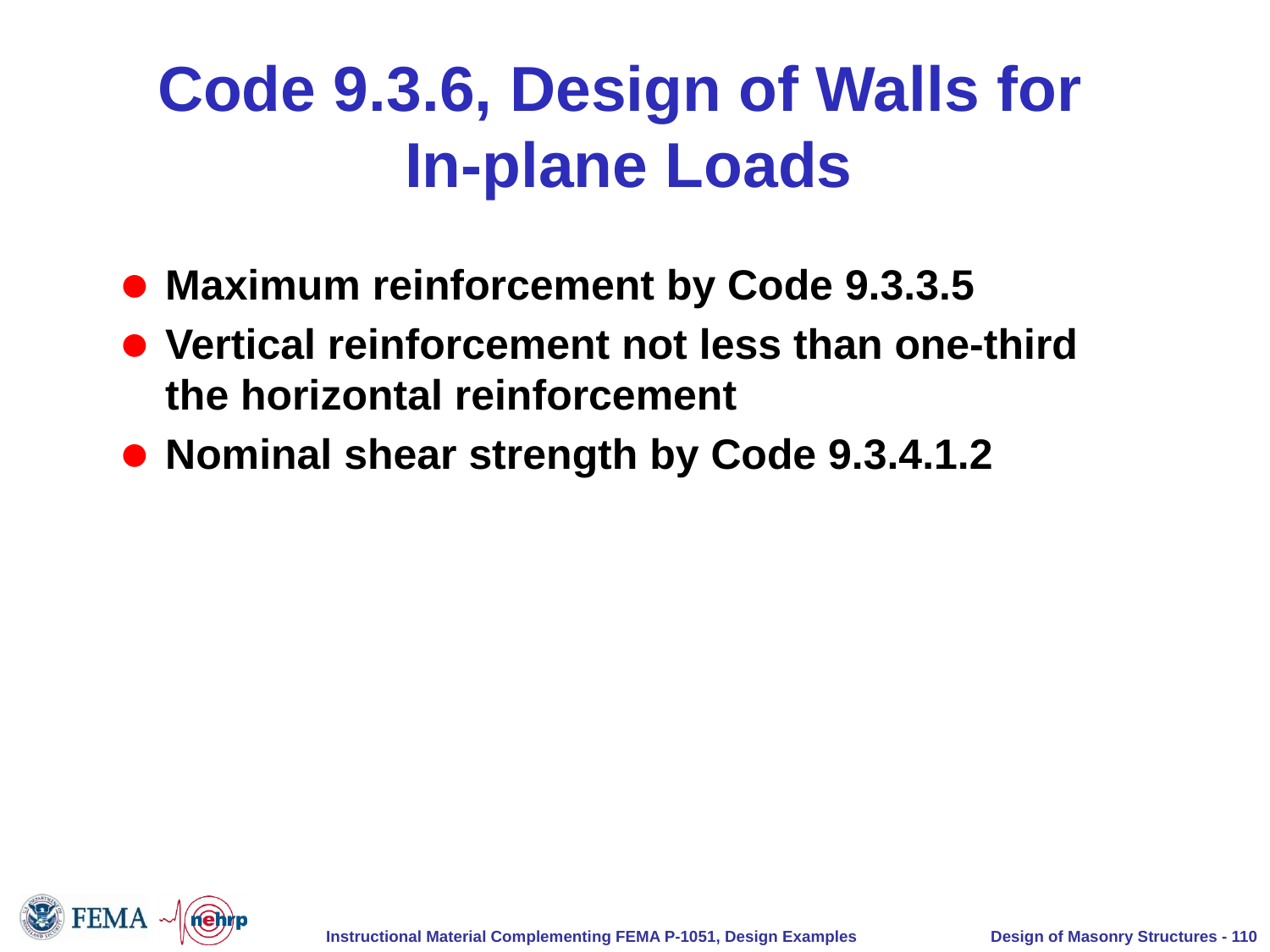

# Code 9.3.6, Design of Walls for In-plane Loads
Maximum reinforcement by Code 9.3.3.5
Vertical reinforcement not less than one-third the horizontal reinforcement
Nominal shear strength by Code 9.3.4.1.2
Design of Masonry Structures - 110
Instructional Material Complementing FEMA P-1051, Design Examples